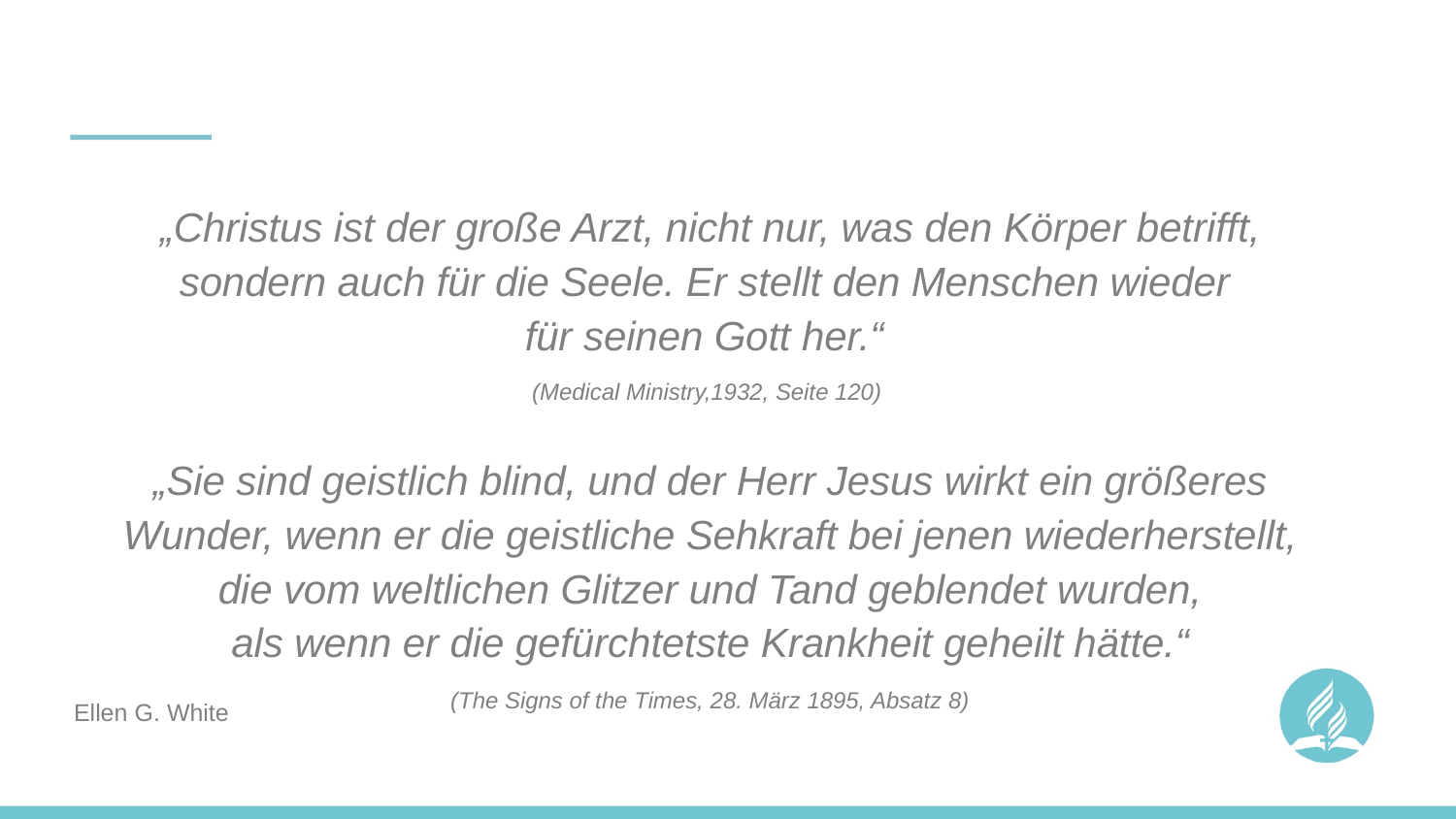

„Christus ist der große Arzt, nicht nur, was den Körper betrifft, sondern auch für die Seele. Er stellt den Menschen wieder
für seinen Gott her.“
(Medical Ministry,1932, Seite 120)

„Sie sind geistlich blind, und der Herr Jesus wirkt ein größeres Wunder, wenn er die geistliche Sehkraft bei jenen wiederherstellt, die vom weltlichen Glitzer und Tand geblendet wurden,
 als wenn er die gefürchtetste Krankheit geheilt hätte.“
(The Signs of the Times, 28. März 1895, Absatz 8)
Ellen G. White